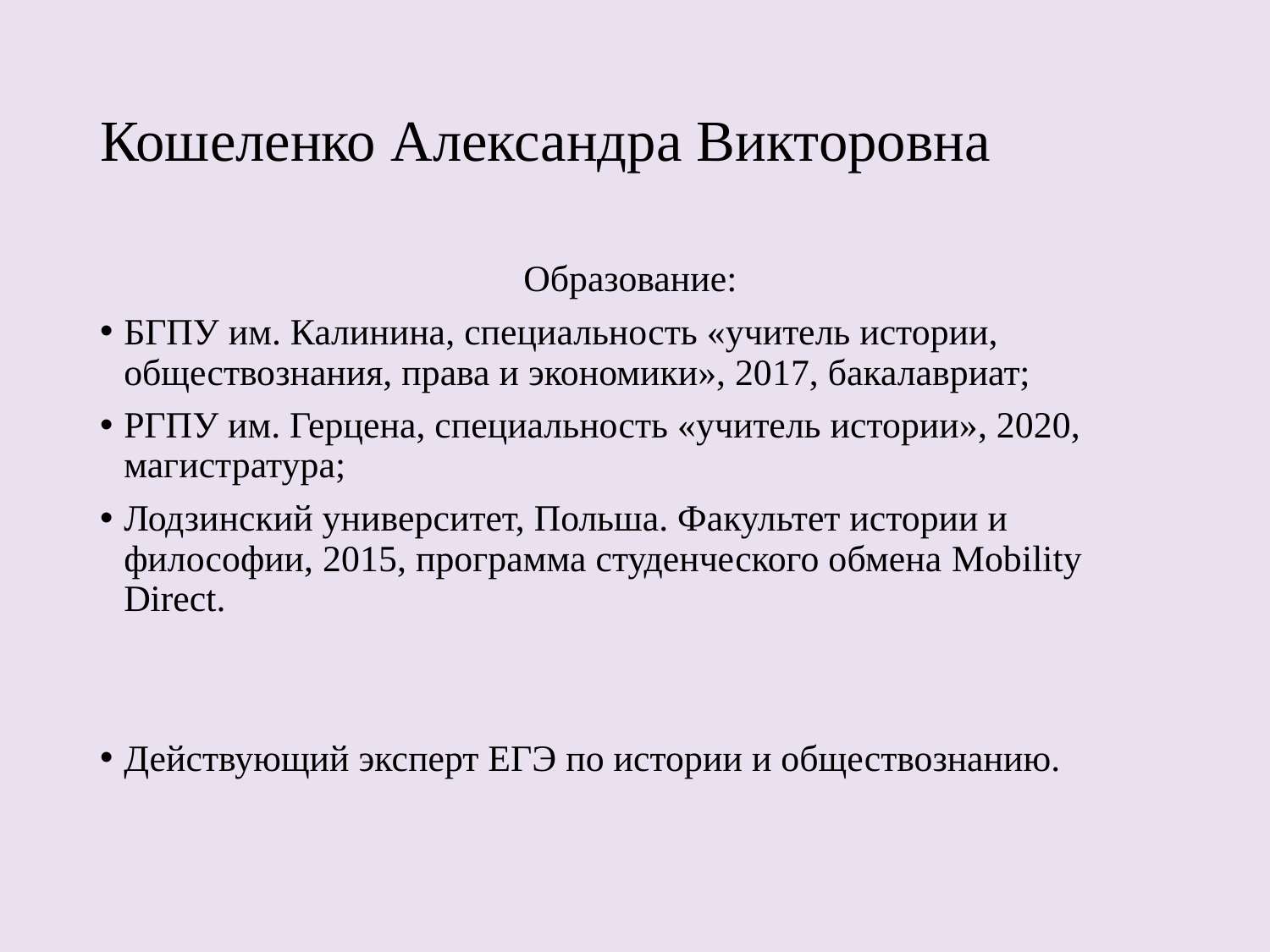

# Кошеленко Александра Викторовна
Образование:
БГПУ им. Калинина, специальность «учитель истории, обществознания, права и экономики», 2017, бакалавриат;
РГПУ им. Герцена, специальность «учитель истории», 2020, магистратура;
Лодзинский университет, Польша. Факультет истории и философии, 2015, программа студенческого обмена Mobility Direct.

Действующий эксперт ЕГЭ по истории и обществознанию.